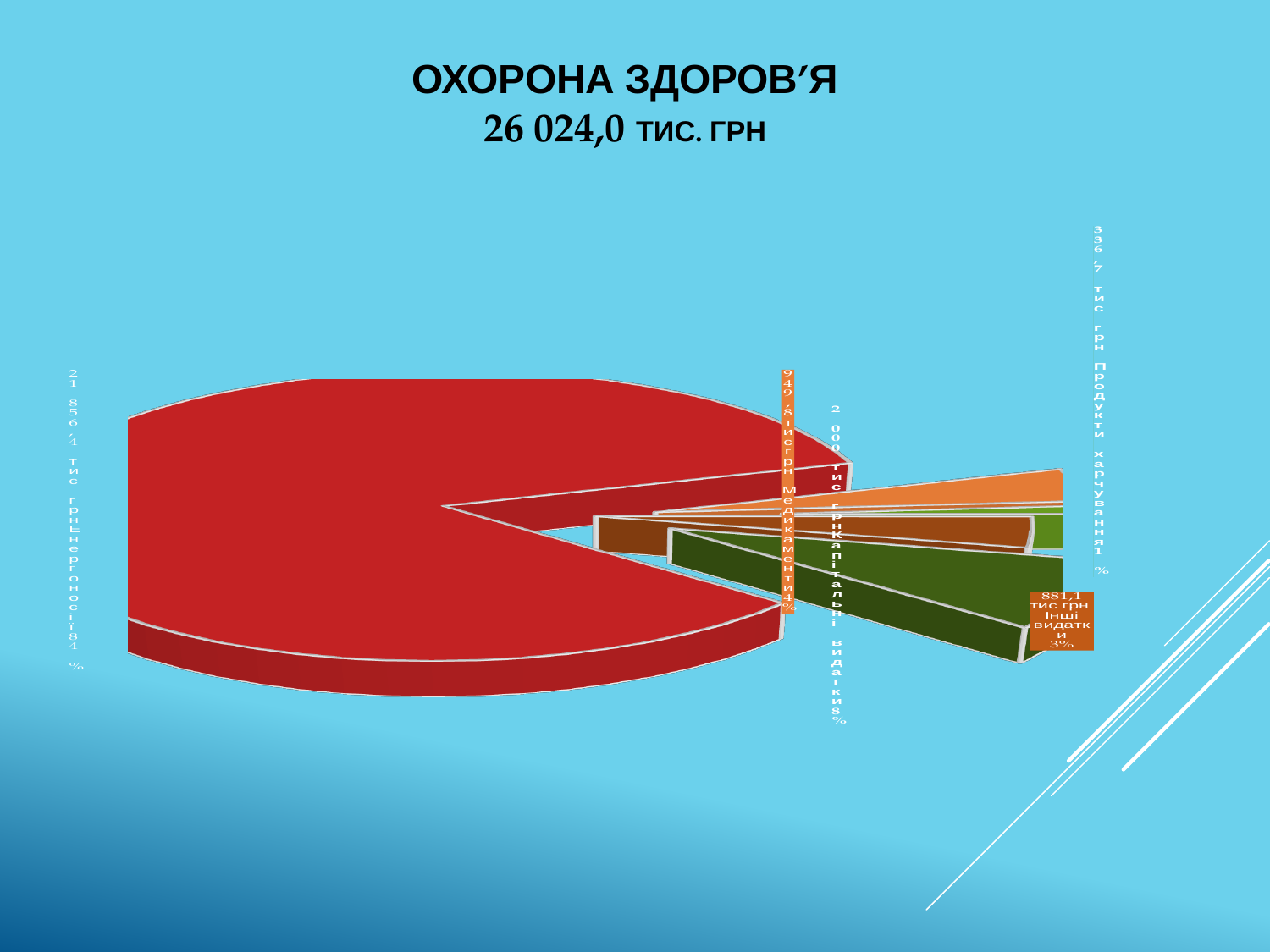

# ОХОРОНА ЗДОРОВ’Я 26 024,0 тис. грн

[unsupported chart]